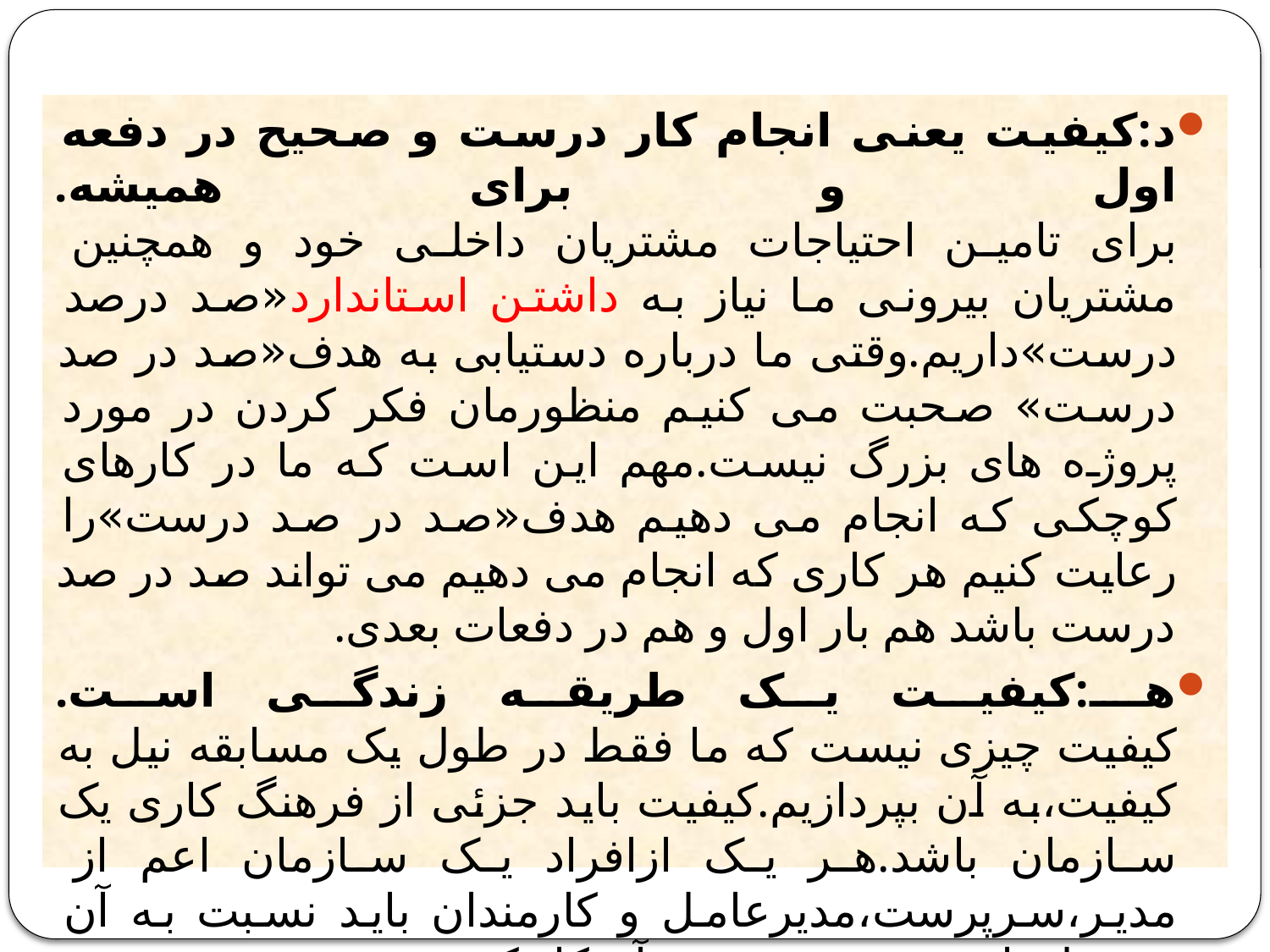

د:کیفیت یعنی انجام کار درست و صحیح در دفعه اول و برای همیشه.
برای تامین احتیاجات مشتریان داخلی خود و همچنین مشتریان بیرونی ما نیاز به داشتن استاندارد«صد درصد درست»داریم.وقتی ما درباره دستیابی به هدف«صد در صد درست» صحبت می کنیم منظورمان فکر کردن در مورد پروژه های بزرگ نیست.مهم این است که ما در کارهای کوچکی که انجام می دهیم هدف«صد در صد درست»را رعایت کنیم هر کاری که انجام می دهیم می تواند صد در صد درست باشد هم بار اول و هم در دفعات بعدی.
هـ:کیفیت یک طریقه زندگی است.
کیفیت چیزی نیست که ما فقط در طول یک مسابقه نیل به کیفیت،به آن بپردازیم.کیفیت باید جزئی از فرهنگ کاری یک سازمان باشد.هر یک ازافراد یک سازمان اعم از مدیر،سرپرست،مدیرعامل و کارمندان باید نسبت به آن مسئول باشند و هر روز روی آن کار کنند.